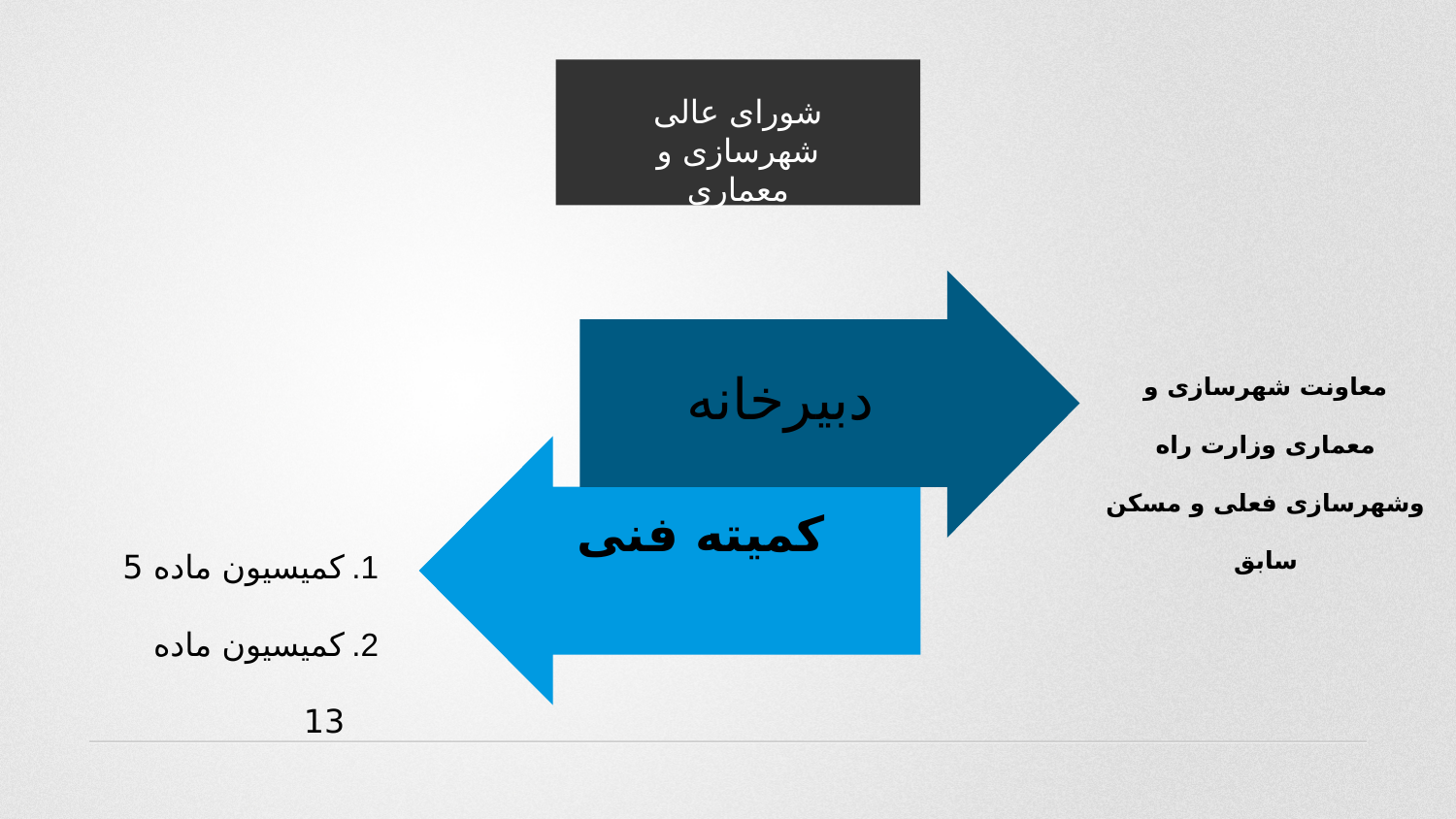

شورای عالی شهرسازی و معماری

معاونت شهرسازی و معماری وزارت راه وشهرسازی فعلی و مسکن سابق
دبیرخانه

کمیته فنی
کمیسیون ماده 5
کمیسیون ماده 13